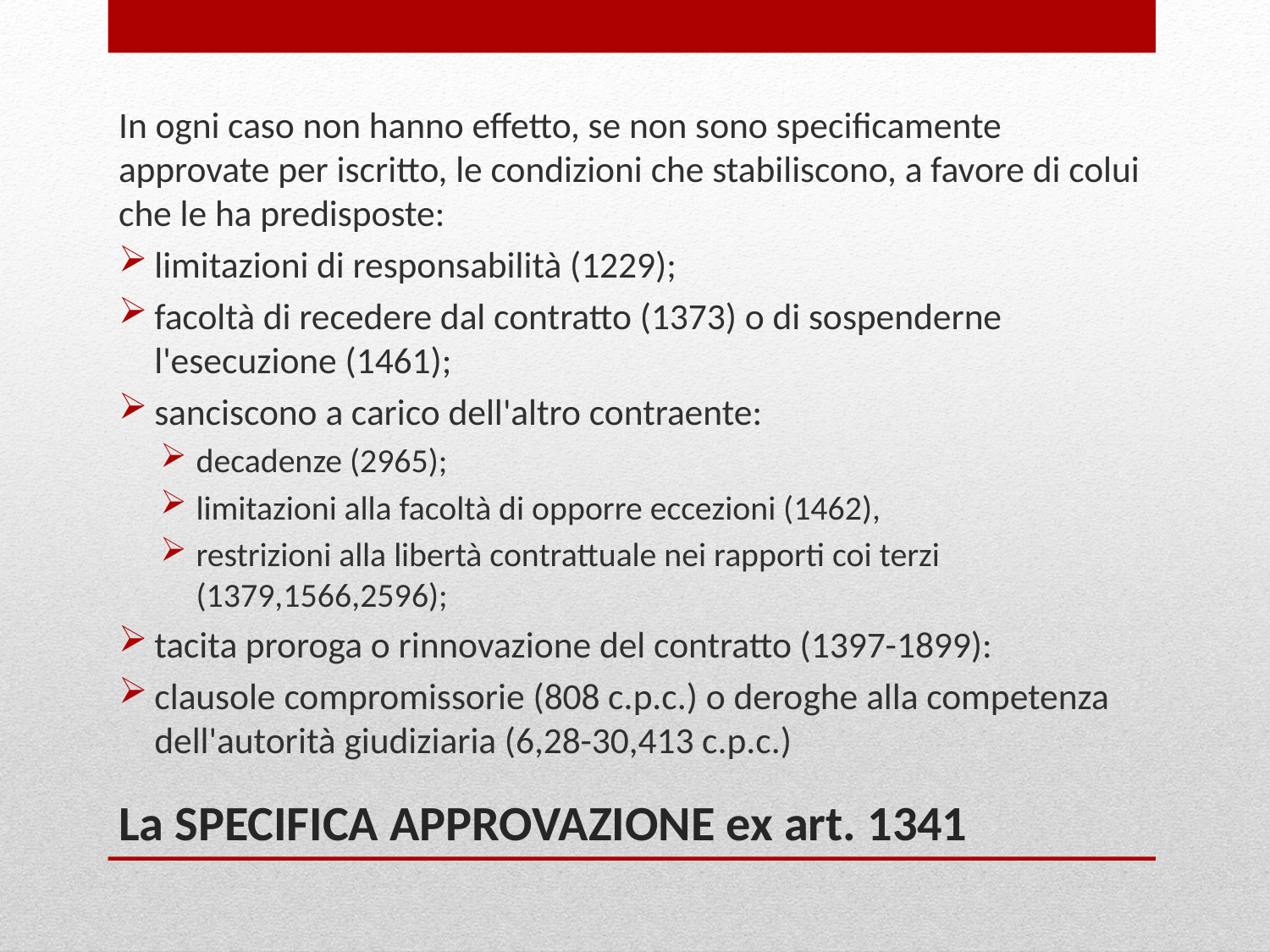

In ogni caso non hanno effetto, se non sono specificamente approvate per iscritto, le condizioni che stabiliscono, a favore di colui che le ha predisposte:
limitazioni di responsabilità (1229);
facoltà di recedere dal contratto (1373) o di sospenderne l'esecuzione (1461);
sanciscono a carico dell'altro contraente:
decadenze (2965);
limitazioni alla facoltà di opporre eccezioni (1462),
restrizioni alla libertà contrattuale nei rapporti coi terzi (1379,1566,2596);
tacita proroga o rinnovazione del contratto (1397-1899):
clausole compromissorie (808 c.p.c.) o deroghe alla competenza dell'autorità giudiziaria (6,28-30,413 c.p.c.)

# La SPECIFICA APPROVAZIONE ex art. 1341